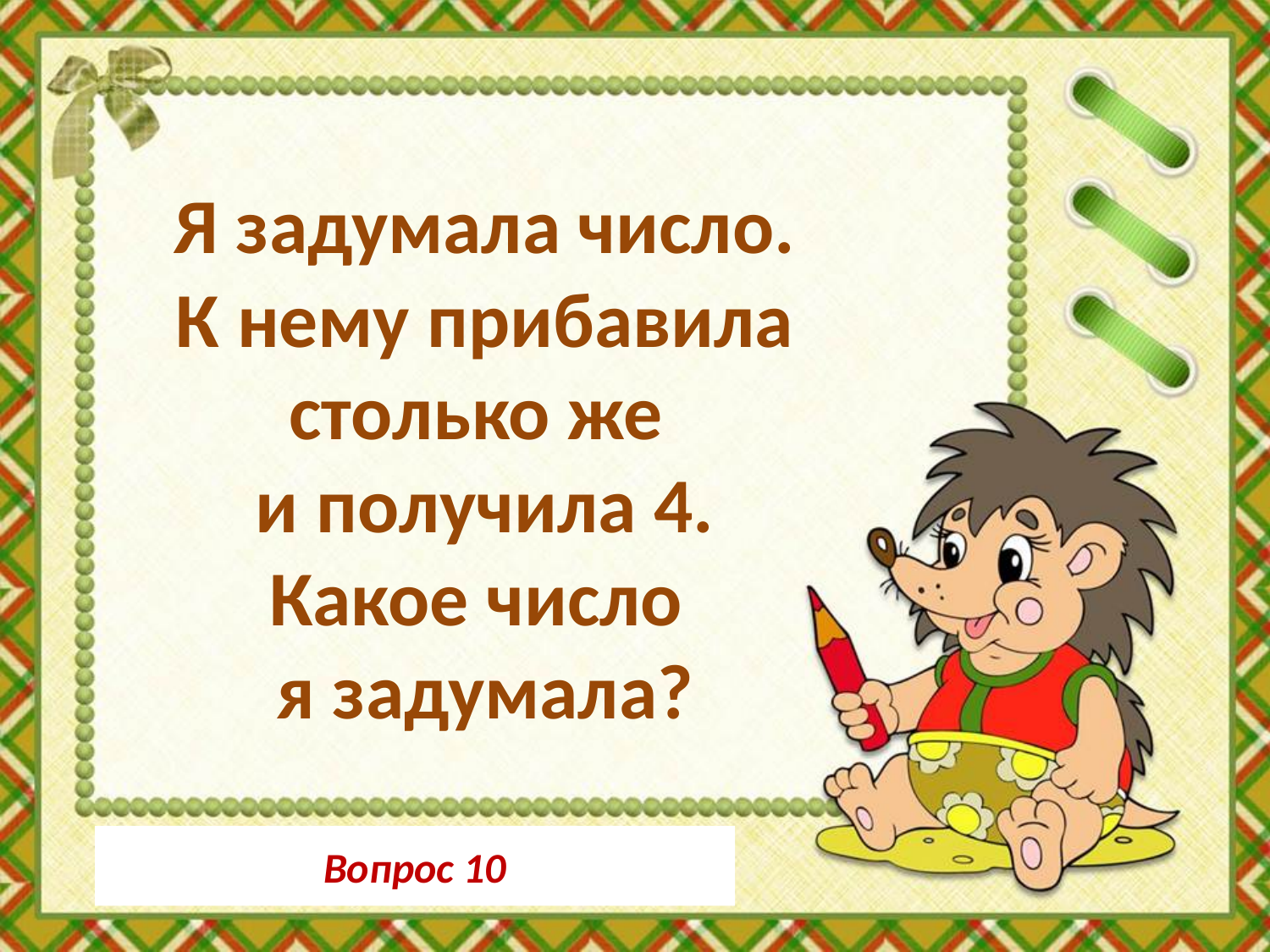

Я задумала число. К нему прибавила столько же
и получила 4. Какое число
я задумала?
Вопрос 10